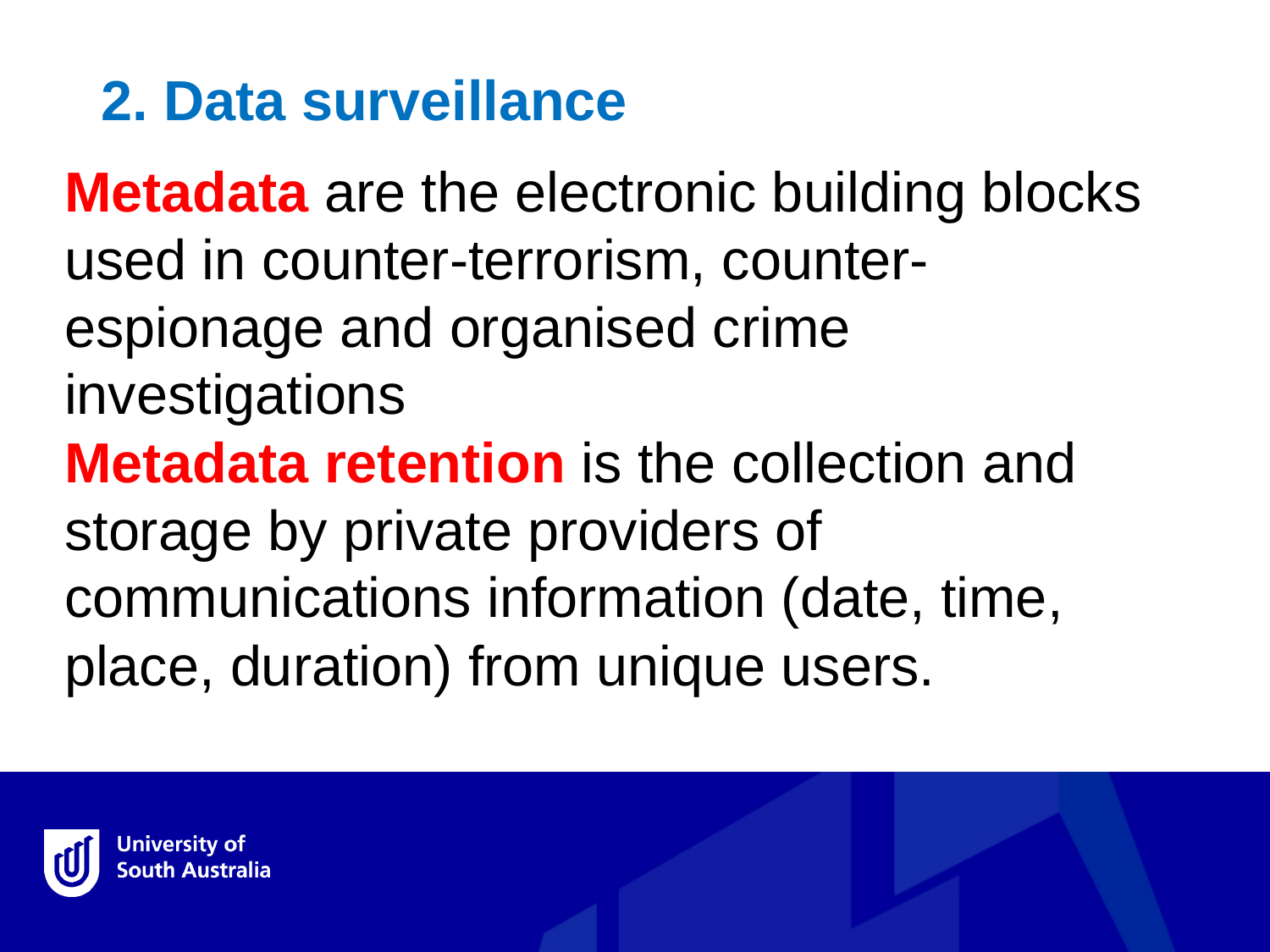

2. Data surveillance
Metadata are the electronic building blocks used in counter-terrorism, counter-espionage and organised crime investigations
Metadata retention is the collection and storage by private providers of communications information (date, time, place, duration) from unique users.